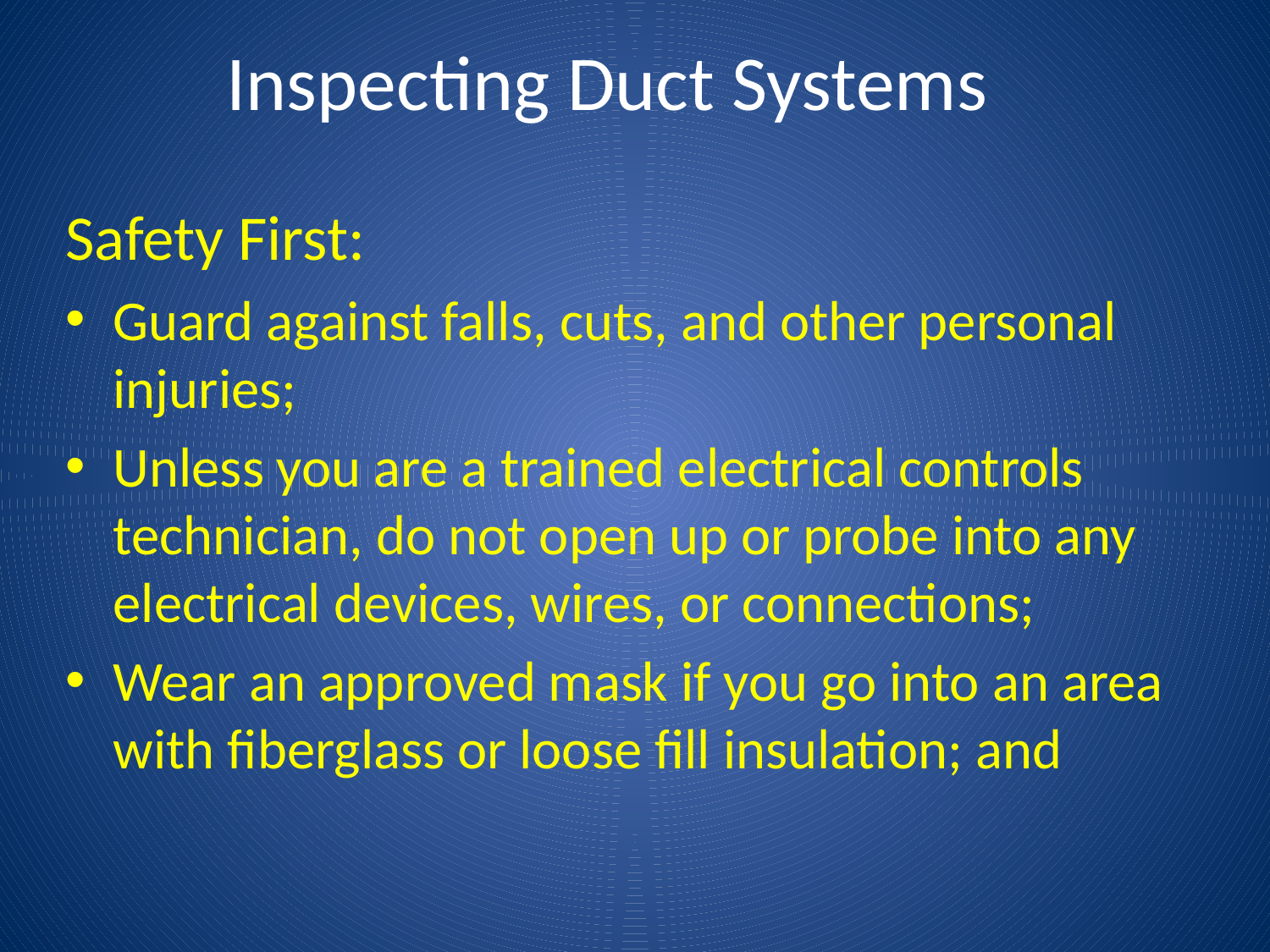

# Inspecting Duct Systems
Safety First:
Guard against falls, cuts, and other personal injuries;
Unless you are a trained electrical controls technician, do not open up or probe into any electrical devices, wires, or connections;
Wear an approved mask if you go into an area with fiberglass or loose fill insulation; and